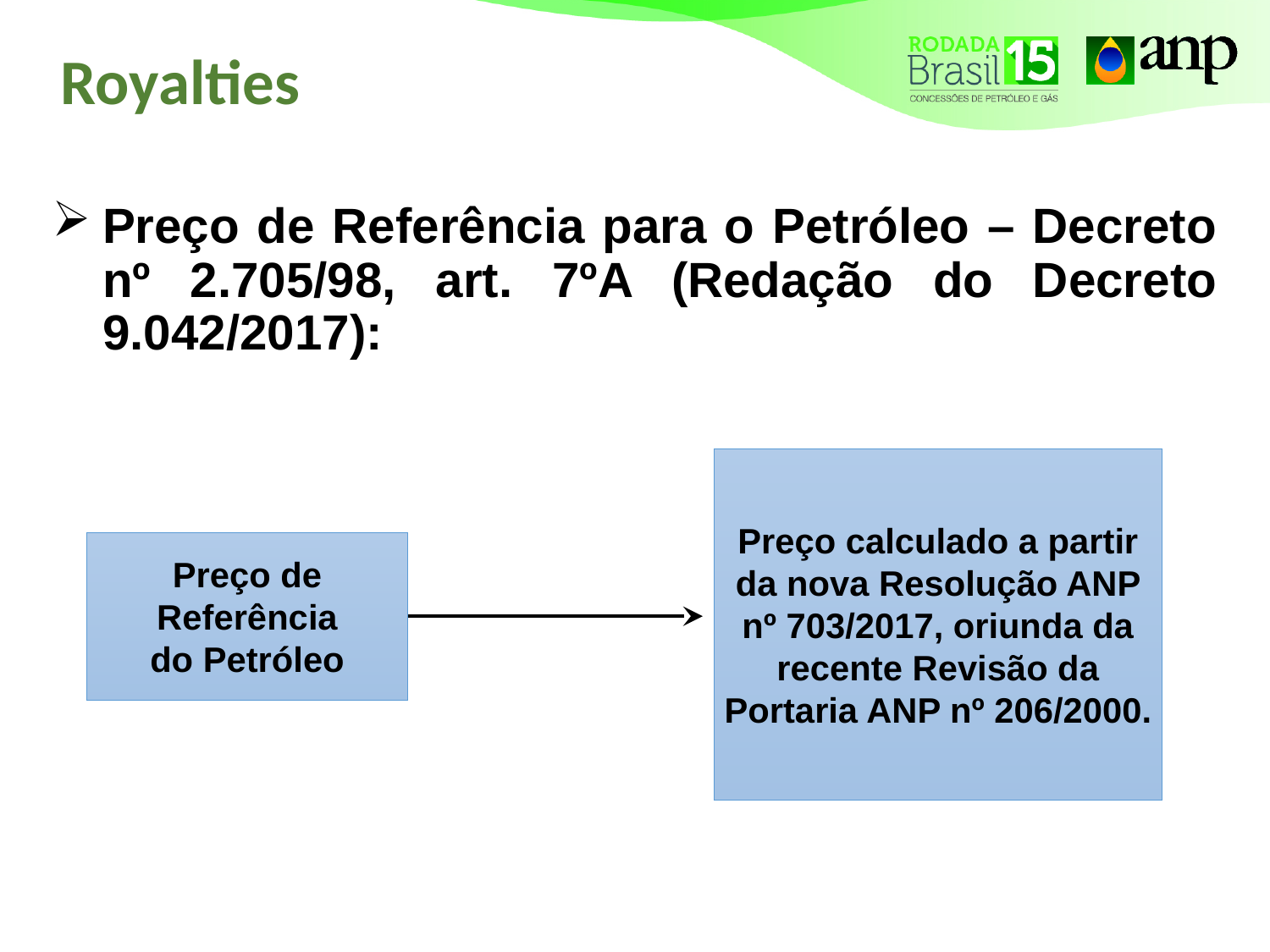

# Royalties
Preço de Referência para o Petróleo – Decreto nº 2.705/98, art. 7ºA (Redação do Decreto 9.042/2017):
Preço calculado a partir da nova Resolução ANP nº 703/2017, oriunda da recente Revisão da Portaria ANP nº 206/2000.
Preço de Referência
do Petróleo